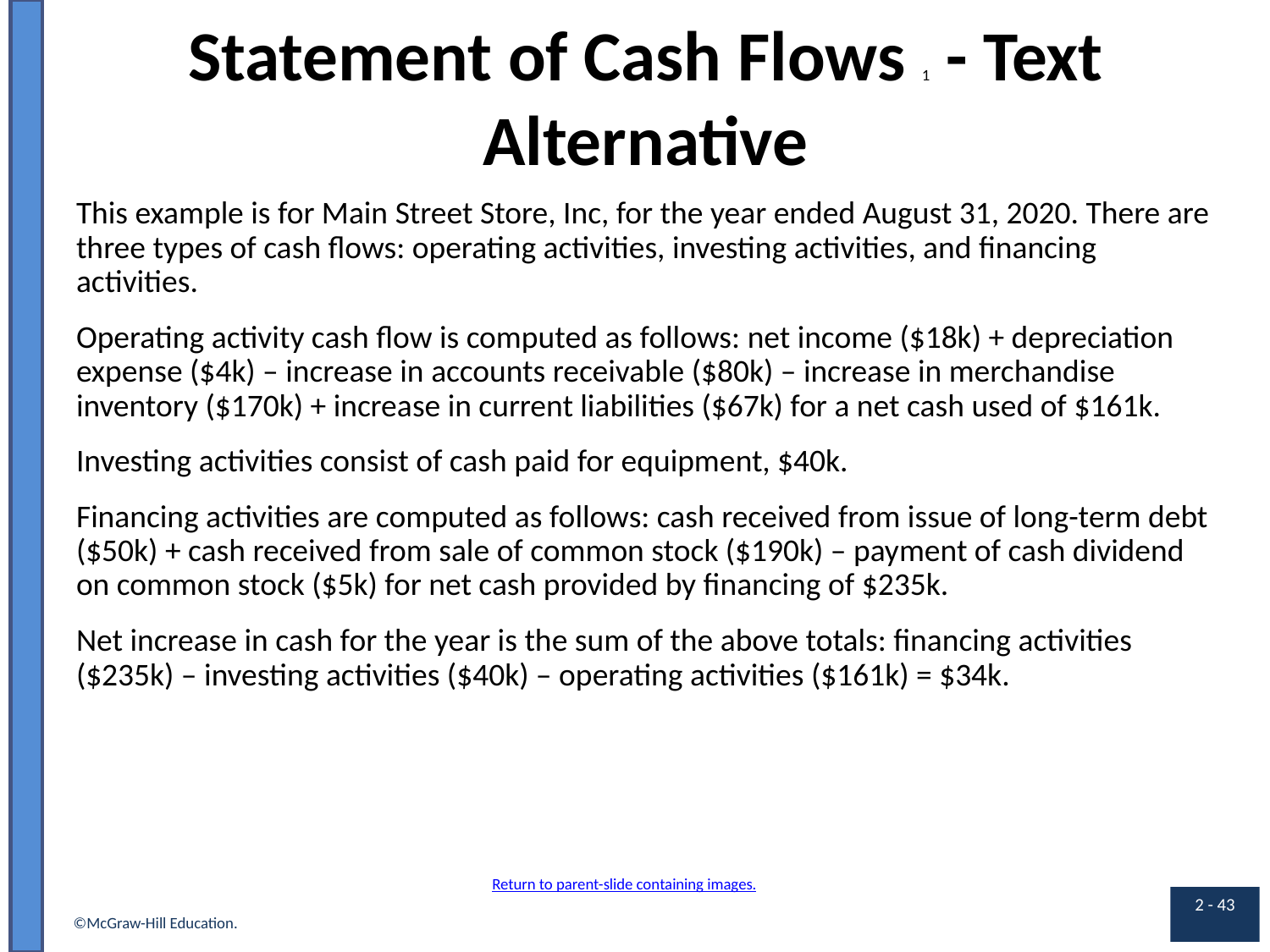

# Statement of Cash Flows 1 - Text Alternative
This example is for Main Street Store, Inc, for the year ended August 31, 2020. There are three types of cash flows: operating activities, investing activities, and financing activities.
Operating activity cash flow is computed as follows: net income ($18k) + depreciation expense ($4k) – increase in accounts receivable ($80k) – increase in merchandise inventory ($170k) + increase in current liabilities ($67k) for a net cash used of $161k.
Investing activities consist of cash paid for equipment, $40k.
Financing activities are computed as follows: cash received from issue of long-term debt ($50k) + cash received from sale of common stock ($190k) – payment of cash dividend on common stock ($5k) for net cash provided by financing of $235k.
Net increase in cash for the year is the sum of the above totals: financing activities ($235k) – investing activities ($40k) – operating activities ($161k) = $34k.
Return to parent-slide containing images.